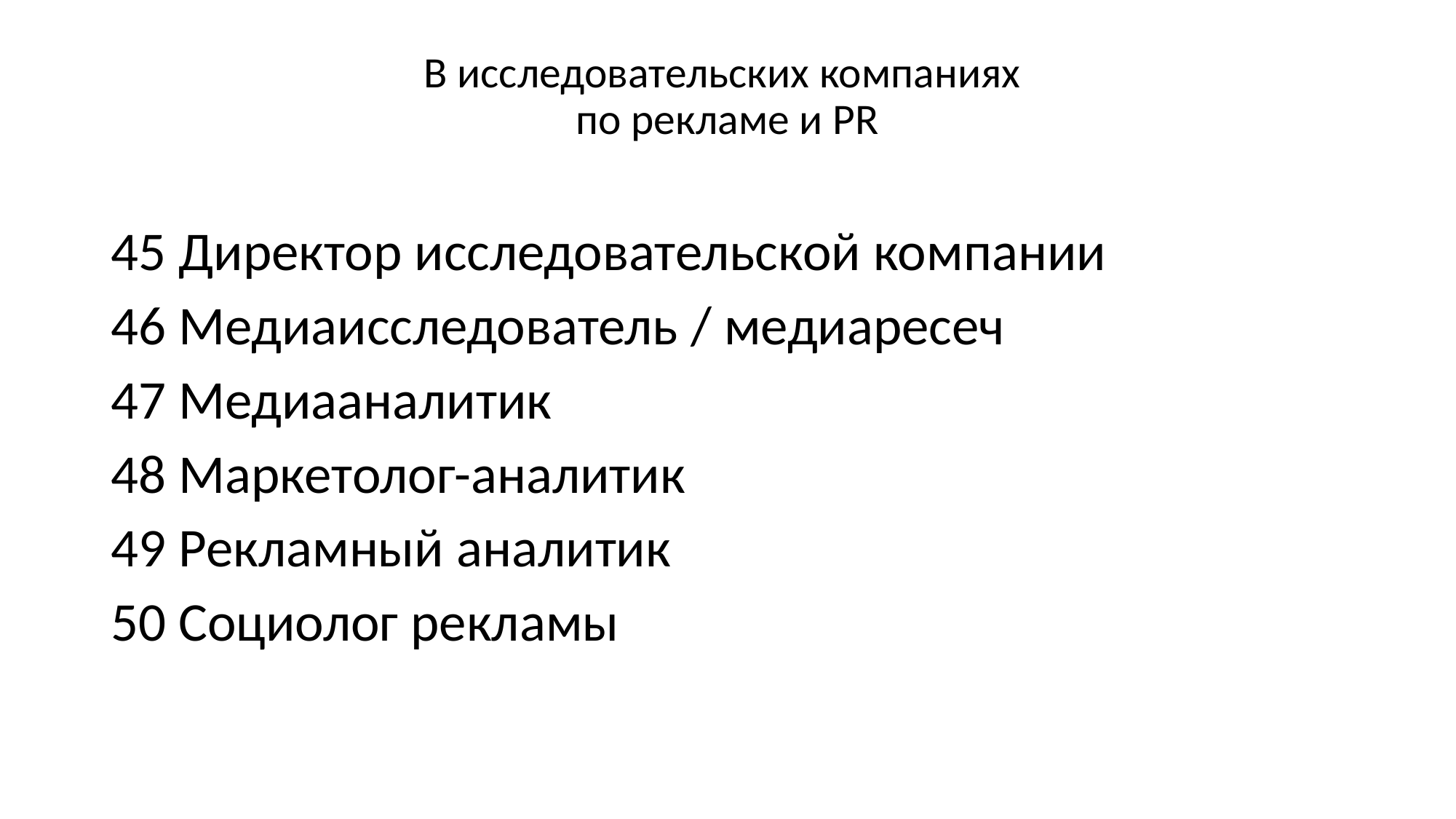

# В исследовательских компаниях по рекламе и PR
45 Директор исследовательской компании
46 Медиаисследователь / медиаресеч
47 Медиааналитик
48 Маркетолог-аналитик
49 Рекламный аналитик
50 Социолог рекламы